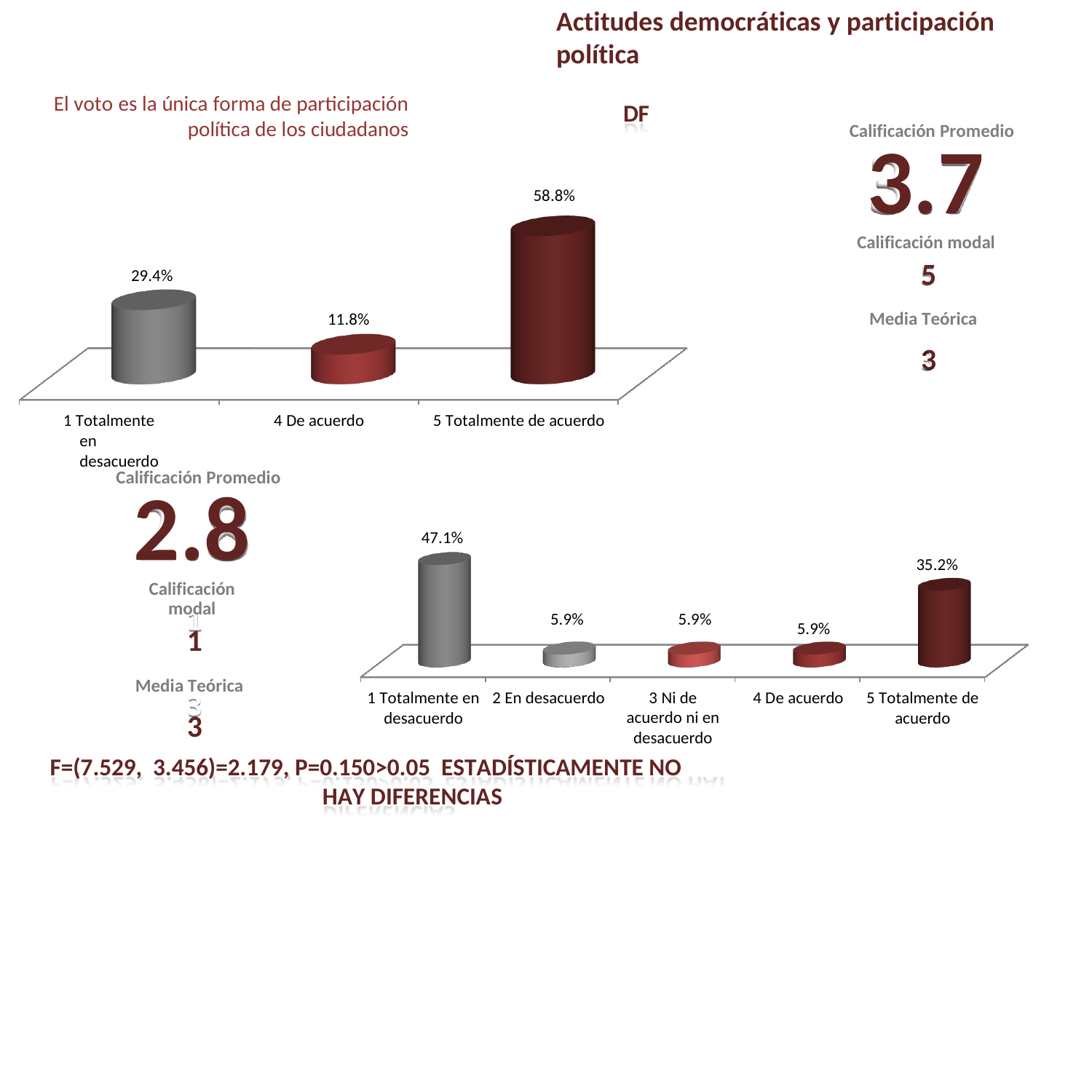

Actitudes democráticas y participación política
El voto es la única forma de participación política de los ciudadanos
DF

Calificación Promedio
3.7
Calificación modal
5

Media Teórica

3

58.8%

29.4%
11.8%

1 Totalmente en desacuerdo
4 De acuerdo
5 Totalmente de acuerdo

Calificación Promedio
2.8
Calificación modal
1

Media Teórica

3

47.1%
35.2%

5.9%
5.9%
5.9%

3 Ni de acuerdo ni en desacuerdo
1 Totalmente en
desacuerdo
2 En desacuerdo
4 De acuerdo
5 Totalmente de
acuerdo
F=(7.529,  3.456)=2.179, P=0.150>0.05  ESTADÍSTICAMENTE NO HAY DIFERENCIAS